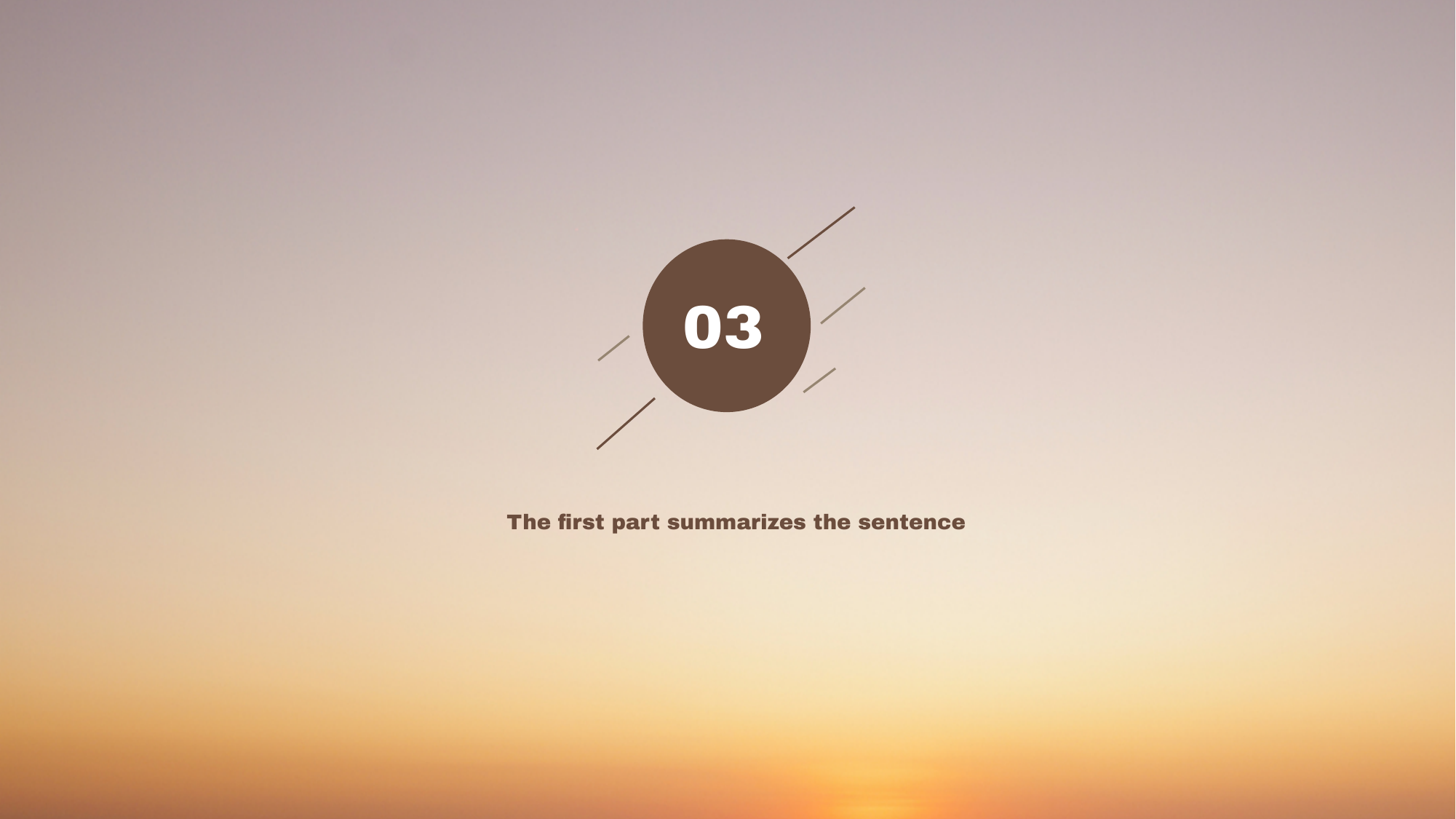

03
The first part summarizes the sentence